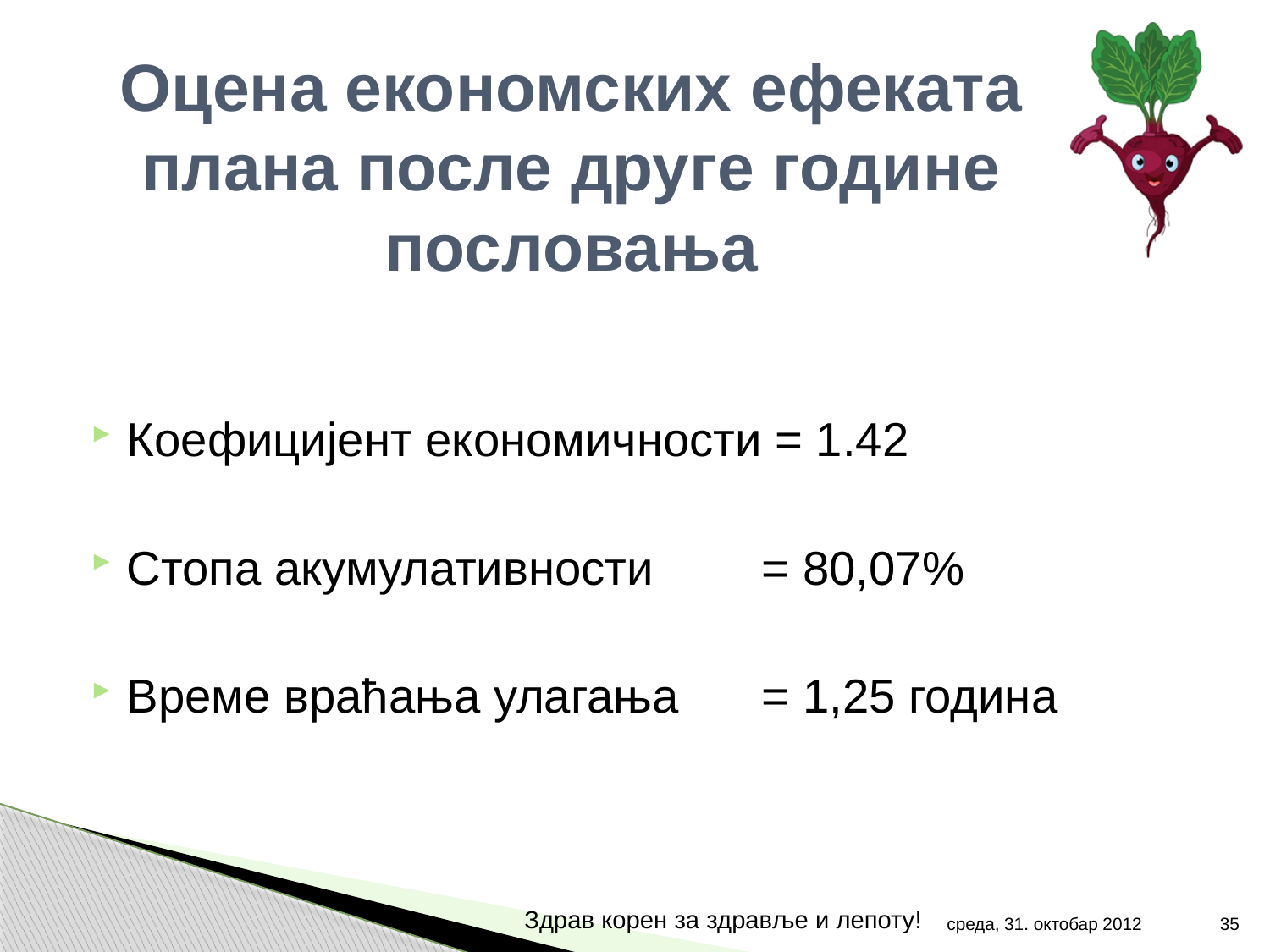

# Оцена економских ефеката плана после друге године пословања

Коефицијент економичности = 1.42

Стопа акумулативности	= 80,07%

Време враћања улагања	= 1,25 година

Здрав корен за здравље и лепоту!
среда, 31. октобар 2012
35